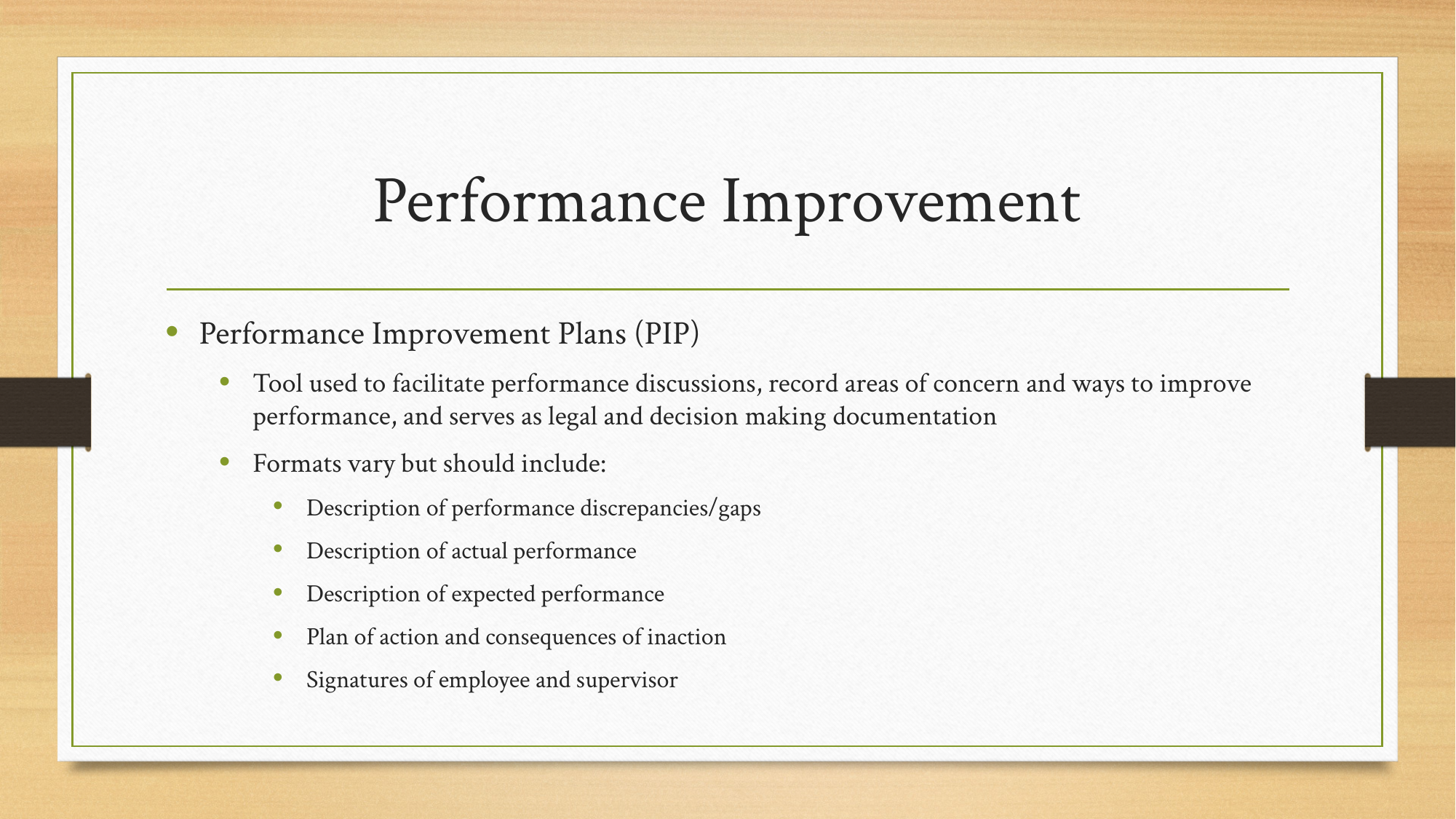

# Performance Improvement
Performance Improvement Plans (PIP)
Tool used to facilitate performance discussions, record areas of concern and ways to improve performance, and serves as legal and decision making documentation
Formats vary but should include:
Description of performance discrepancies/gaps
Description of actual performance
Description of expected performance
Plan of action and consequences of inaction
Signatures of employee and supervisor